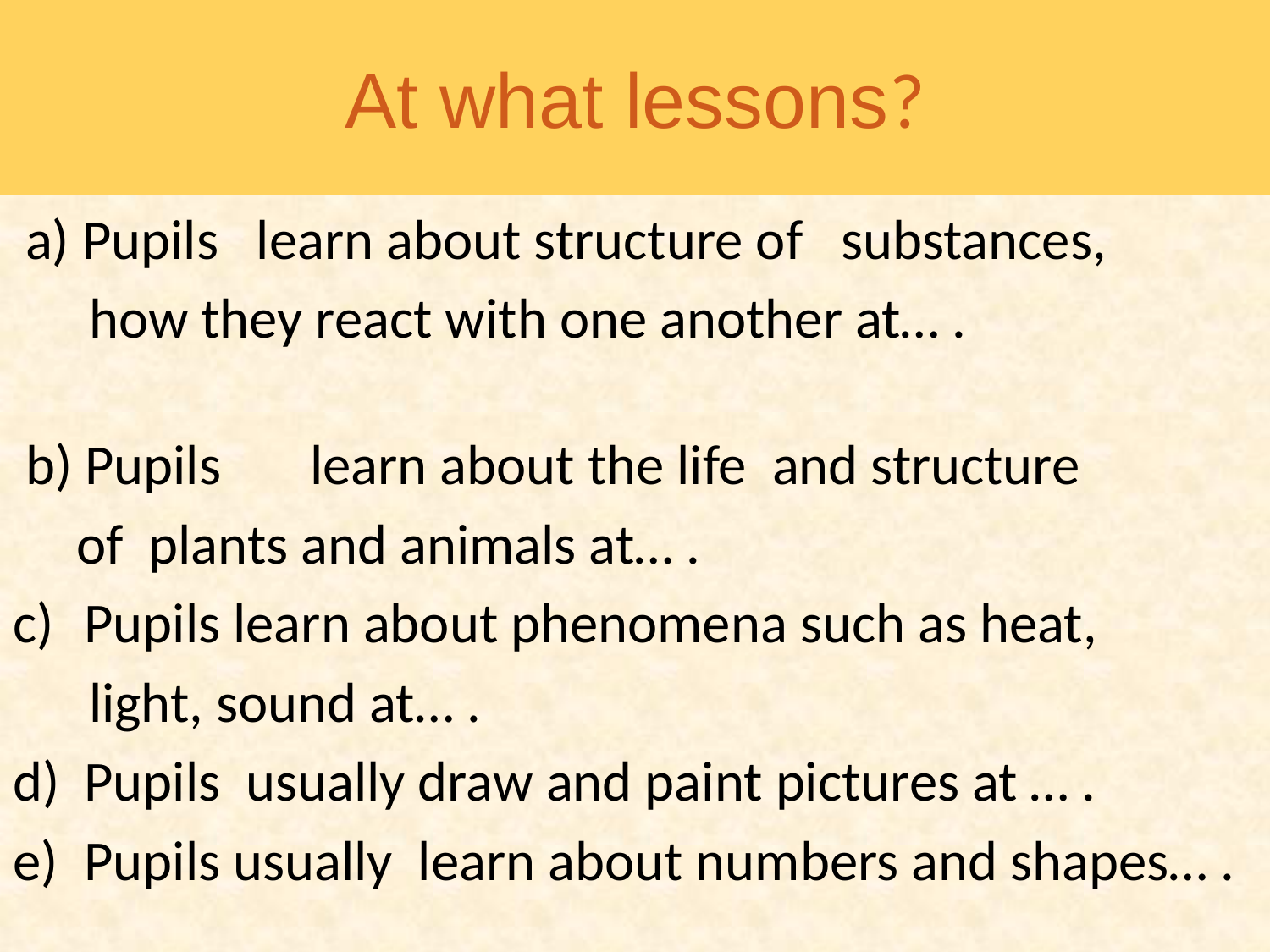

# At what lessons?
 a) Pupils   learn about structure of   substances,
      how they react with one another at… .
 b) Pupils       learn about the life  and structure
     of  plants and animals at… .
Pupils learn about phenomena such as heat,
      light, sound at… .
Pupils  usually draw and paint pictures at … .
Pupils usually  learn about numbers and shapes… .